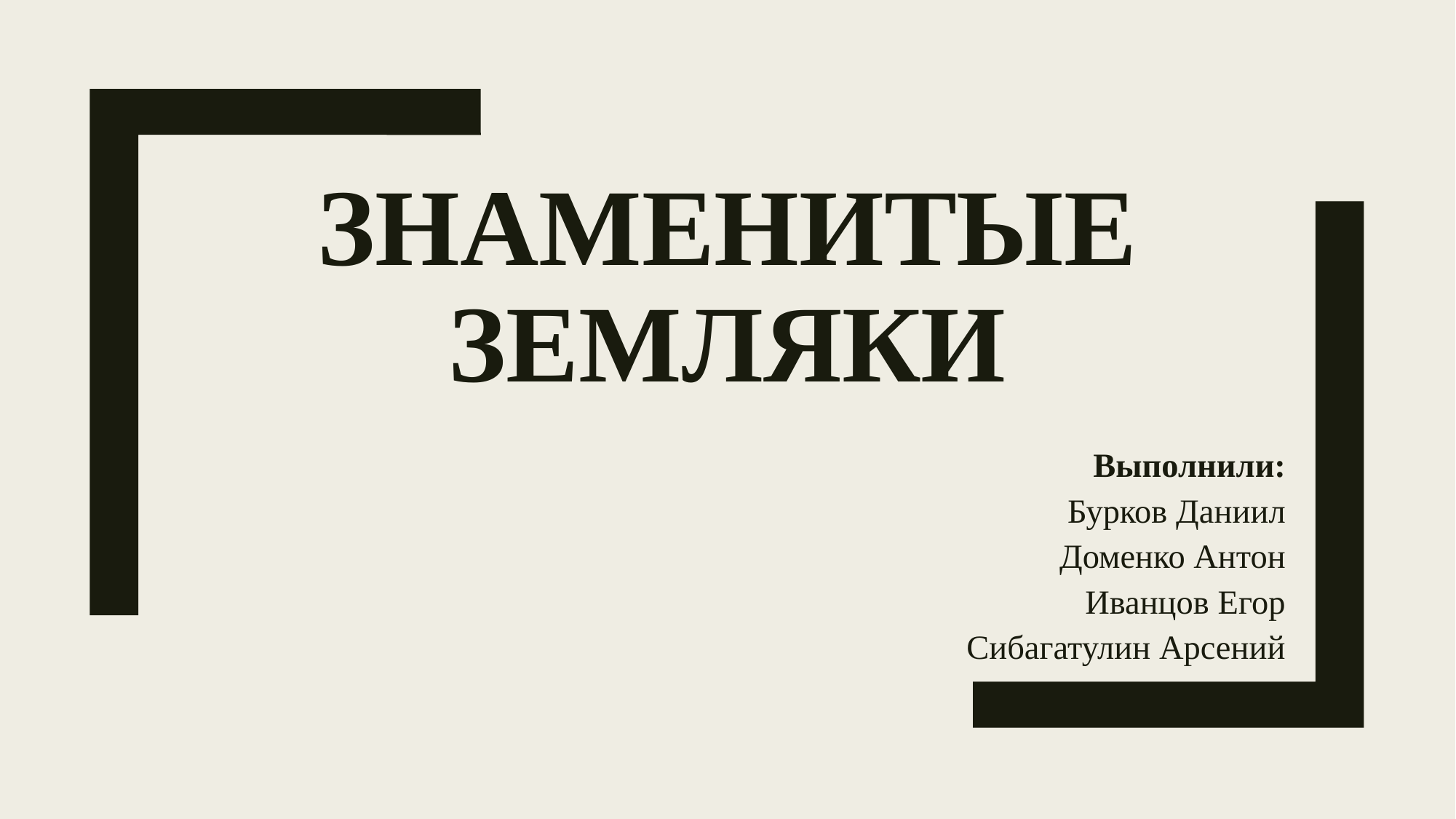

# Знаменитые земляки
Выполнили:
Бурков Даниил
Доменко Антон
Иванцов Егор
Сибагатулин Арсений